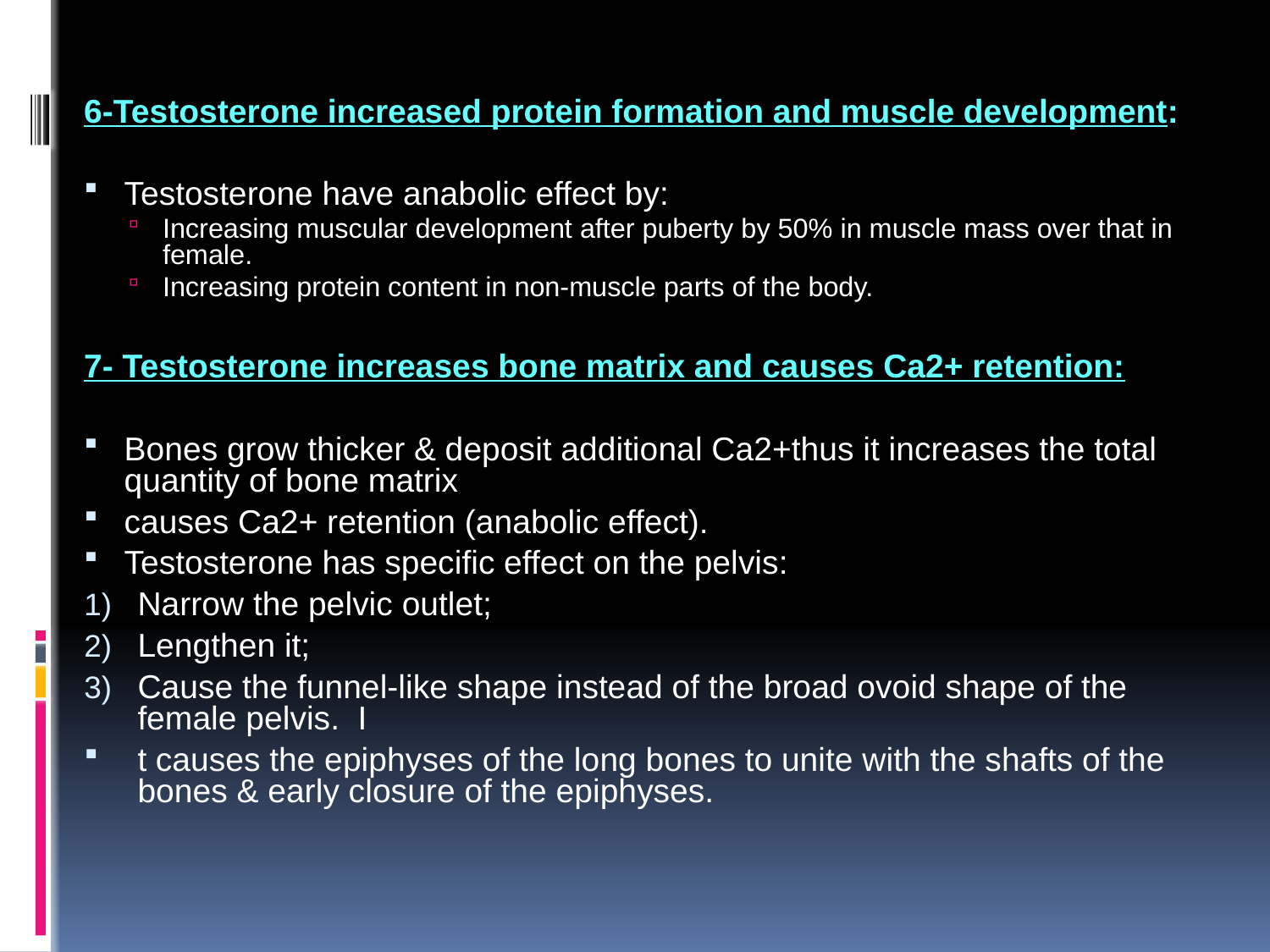

6-Testosterone increased protein formation and muscle development:

Testosterone have anabolic effect by:
Increasing muscular development after puberty by 50% in muscle mass over that in female.
Increasing protein content in non-muscle parts of the body.

7- Testosterone increases bone matrix and causes Ca2+ retention:

Bones grow thicker & deposit additional Ca2+thus it increases the total quantity of bone matrix
causes Ca2+ retention (anabolic effect).
Testosterone has specific effect on the pelvis:
Narrow the pelvic outlet;
Lengthen it;
Cause the funnel-like shape instead of the broad ovoid shape of the female pelvis.  I
t causes the epiphyses of the long bones to unite with the shafts of the bones & early closure of the epiphyses.